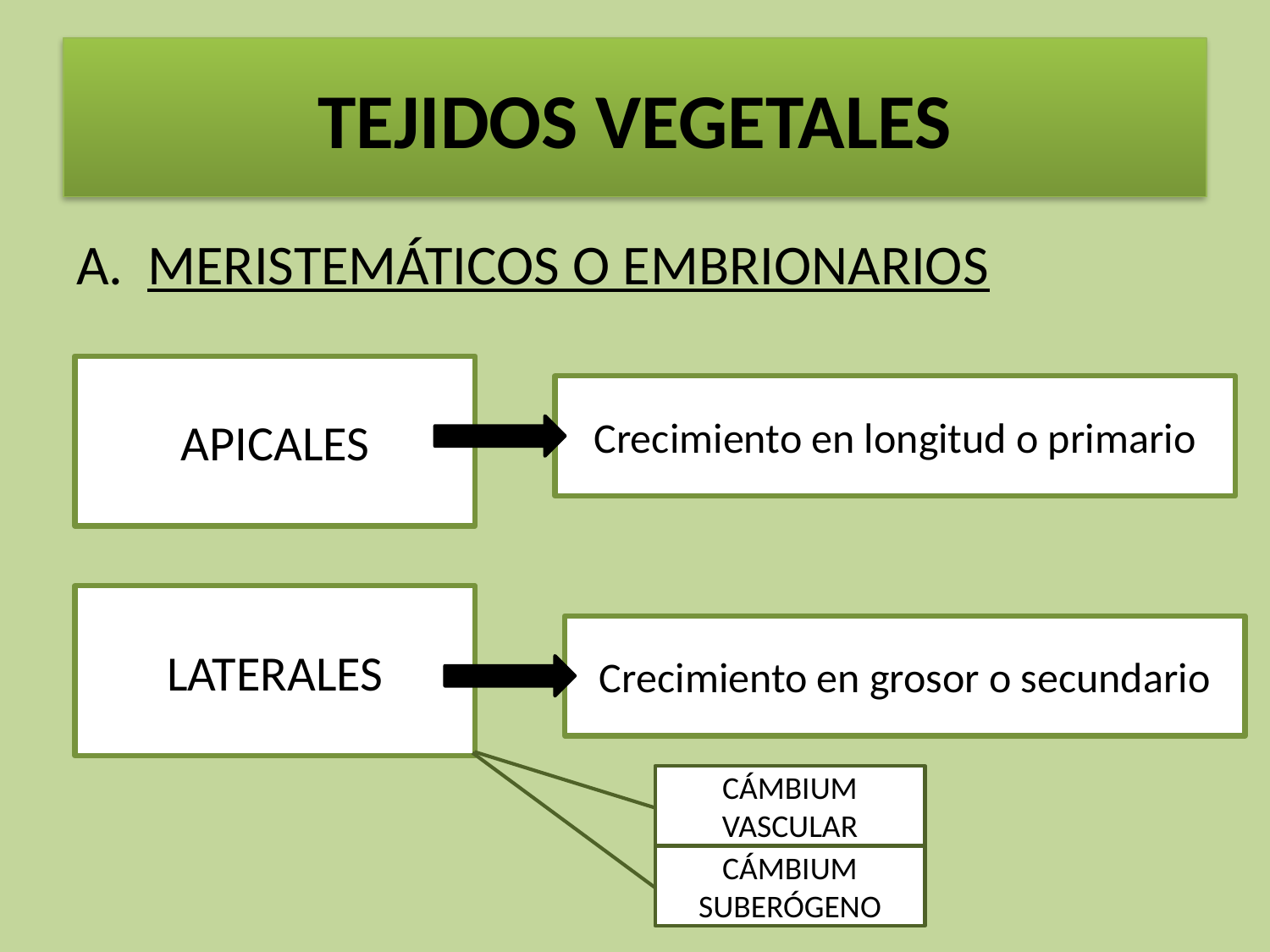

# TEJIDOS VEGETALES
MERISTEMÁTICOS O EMBRIONARIOS

APICALES
Crecimiento en longitud o primario

LATERALES
Crecimiento en grosor o secundario

CÁMBIUM VASCULAR
CÁMBIUM SUBERÓGENO